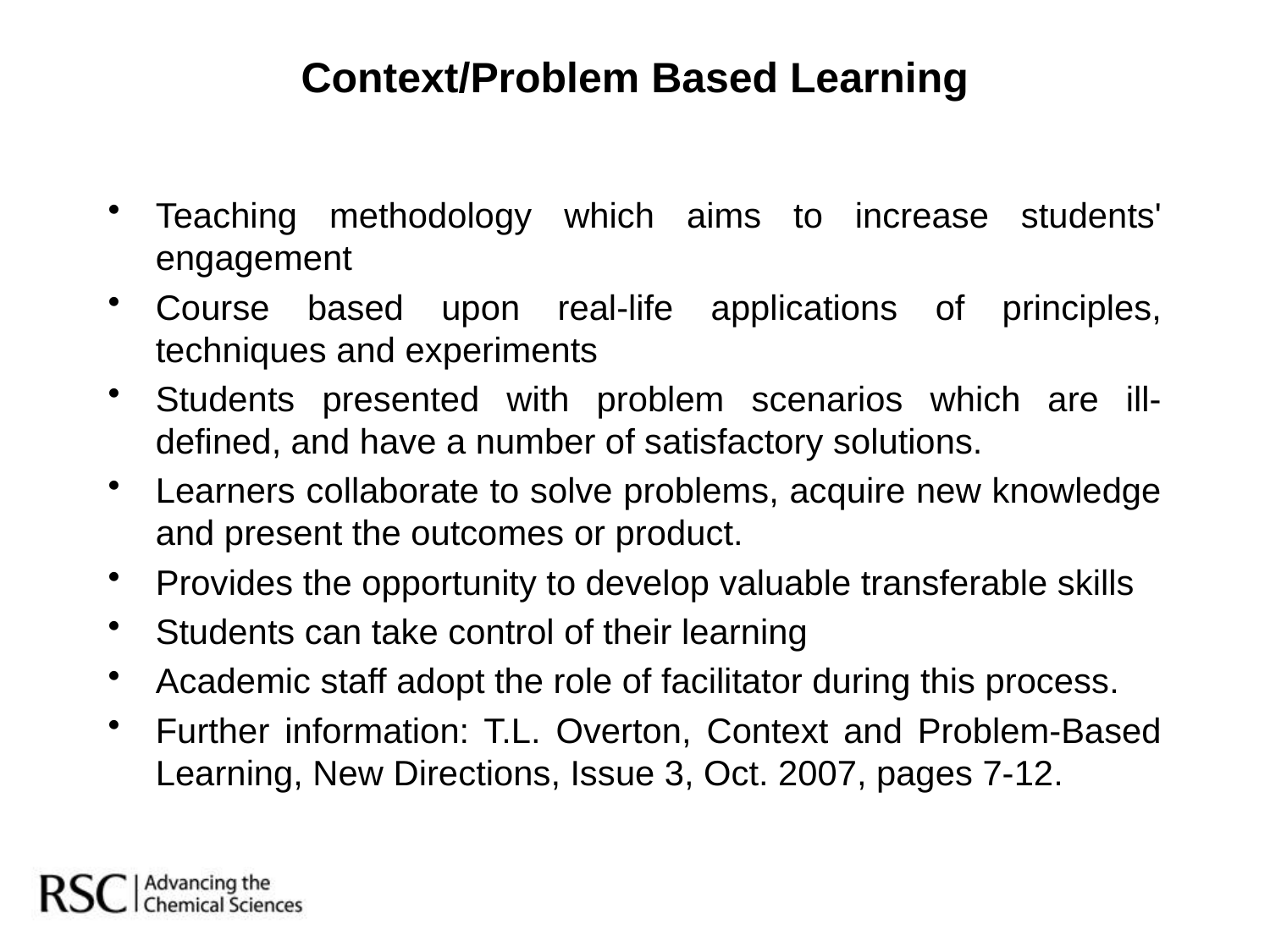

# Context/Problem Based Learning
Teaching methodology which aims to increase students' engagement
Course based upon real-life applications of principles, techniques and experiments
Students presented with problem scenarios which are ill-defined, and have a number of satisfactory solutions.
Learners collaborate to solve problems, acquire new knowledge and present the outcomes or product.
Provides the opportunity to develop valuable transferable skills
Students can take control of their learning
Academic staff adopt the role of facilitator during this process.
Further information: T.L. Overton, Context and Problem-Based Learning, New Directions, Issue 3, Oct. 2007, pages 7-12.